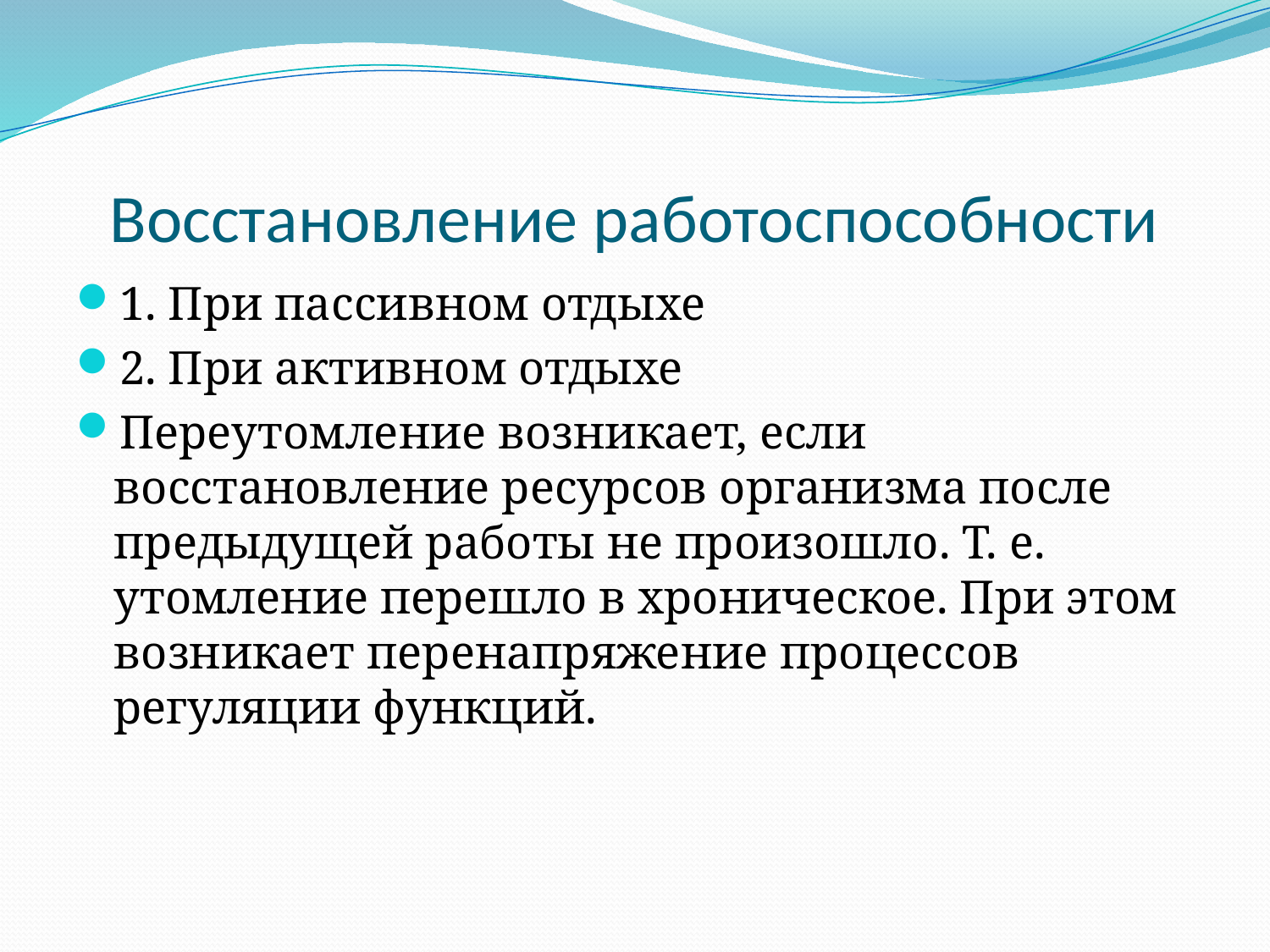

# Восстановление работоспособности
1. При пассивном отдыхе
2. При активном отдыхе
Переутомление возникает, если восстановление ресурсов организма после предыдущей работы не произошло. Т. е. утомление перешло в хроническое. При этом возникает перенапряжение процессов регуляции функций.